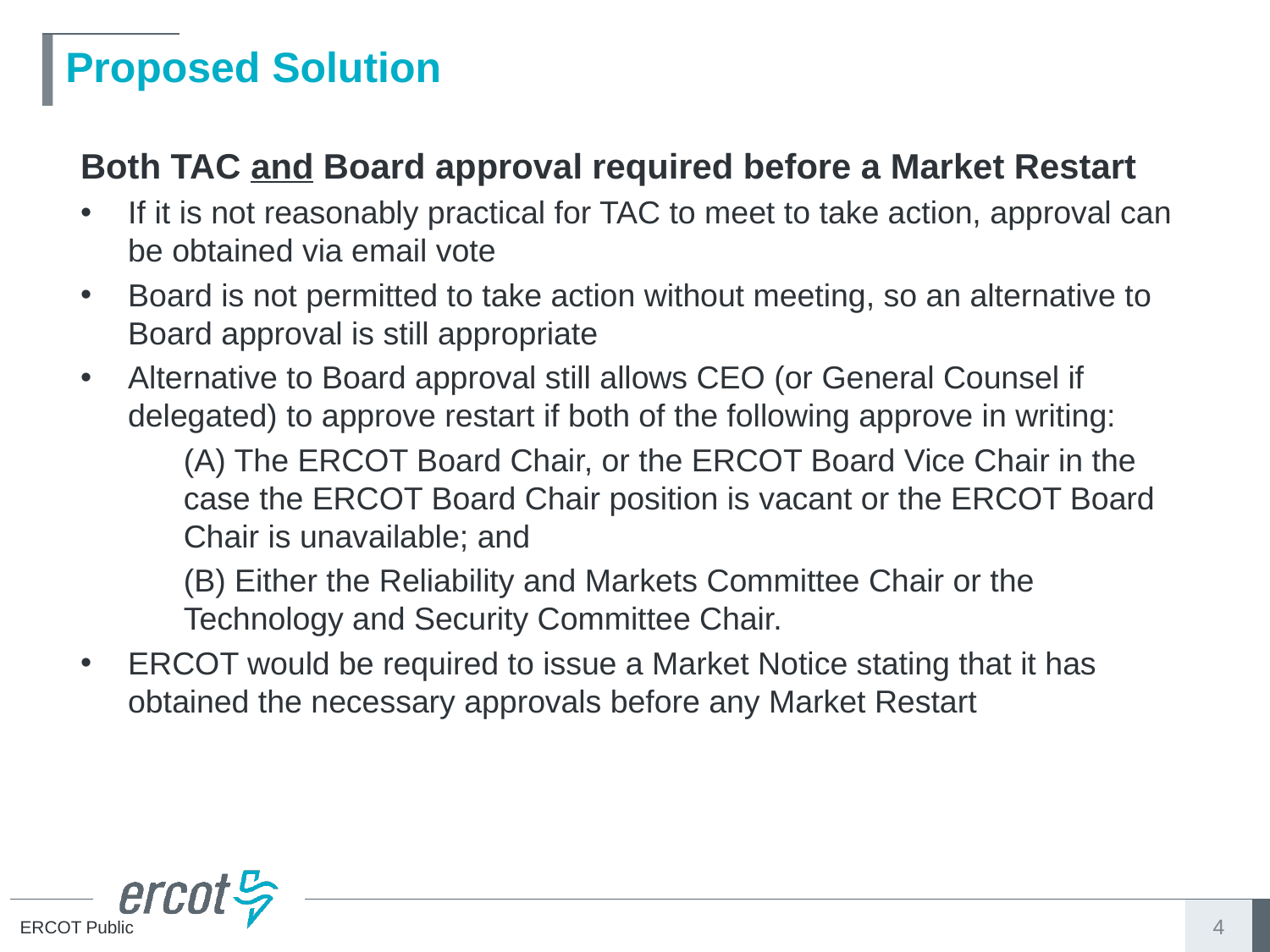

# Proposed Solution
Both TAC and Board approval required before a Market Restart
If it is not reasonably practical for TAC to meet to take action, approval can be obtained via email vote
Board is not permitted to take action without meeting, so an alternative to Board approval is still appropriate
Alternative to Board approval still allows CEO (or General Counsel if delegated) to approve restart if both of the following approve in writing:
(A) The ERCOT Board Chair, or the ERCOT Board Vice Chair in the case the ERCOT Board Chair position is vacant or the ERCOT Board Chair is unavailable; and
(B) Either the Reliability and Markets Committee Chair or the Technology and Security Committee Chair.
ERCOT would be required to issue a Market Notice stating that it has obtained the necessary approvals before any Market Restart
4